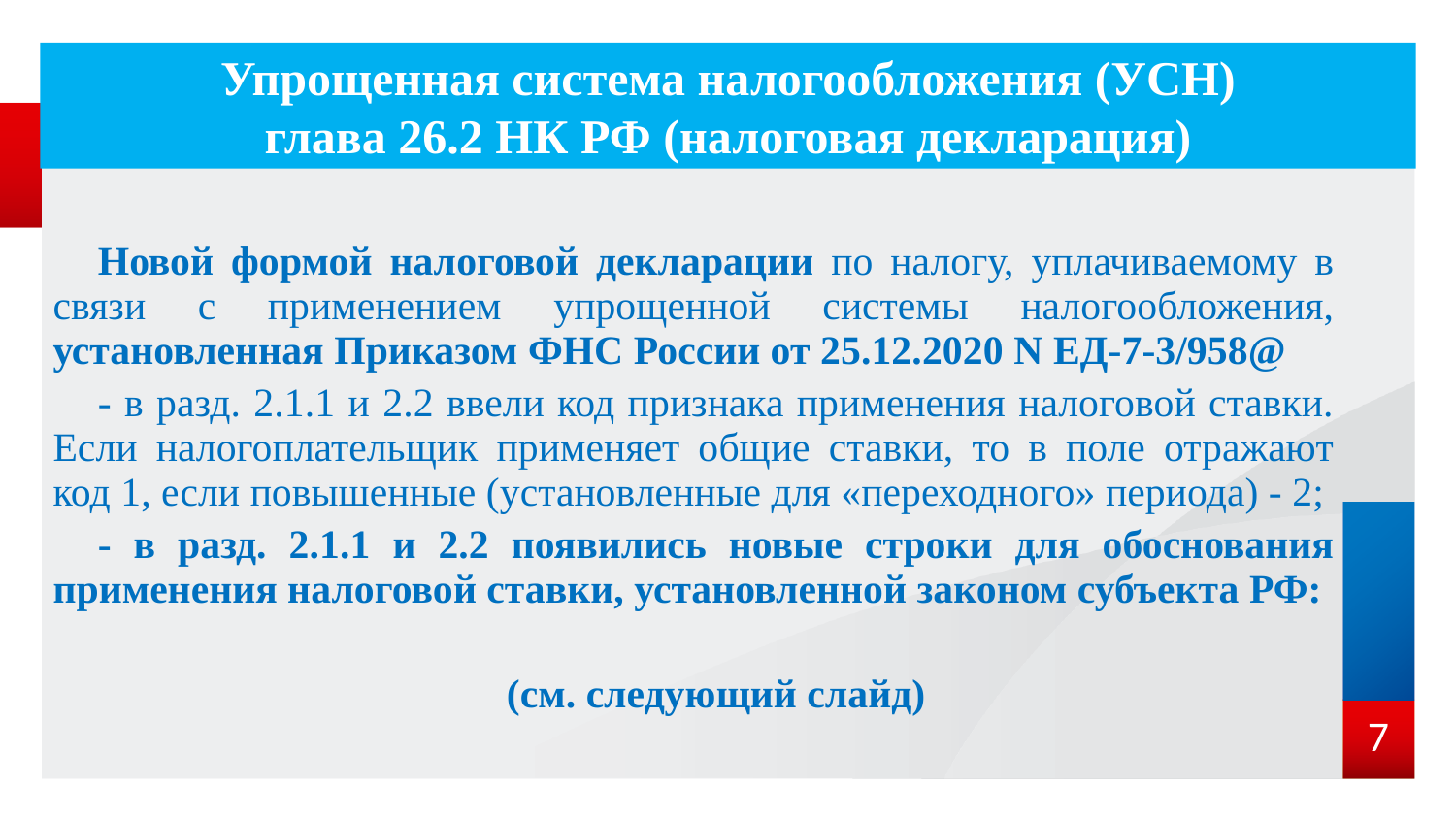

# Упрощенная система налогообложения (УСН) глава 26.2 НК РФ (налоговая декларация)

Новой формой налоговой декларации по налогу, уплачиваемому в связи с применением упрощенной системы налогообложения, установленная Приказом ФНС России от 25.12.2020 N ЕД-7-3/958@
- в разд. 2.1.1 и 2.2 ввели код признака применения налоговой ставки. Если налогоплательщик применяет общие ставки, то в поле отражают код 1, если повышенные (установленные для «переходного» периода) - 2;
- в разд. 2.1.1 и 2.2 появились новые строки для обоснования применения налоговой ставки, установленной законом субъекта РФ:

(см. следующий слайд)

7